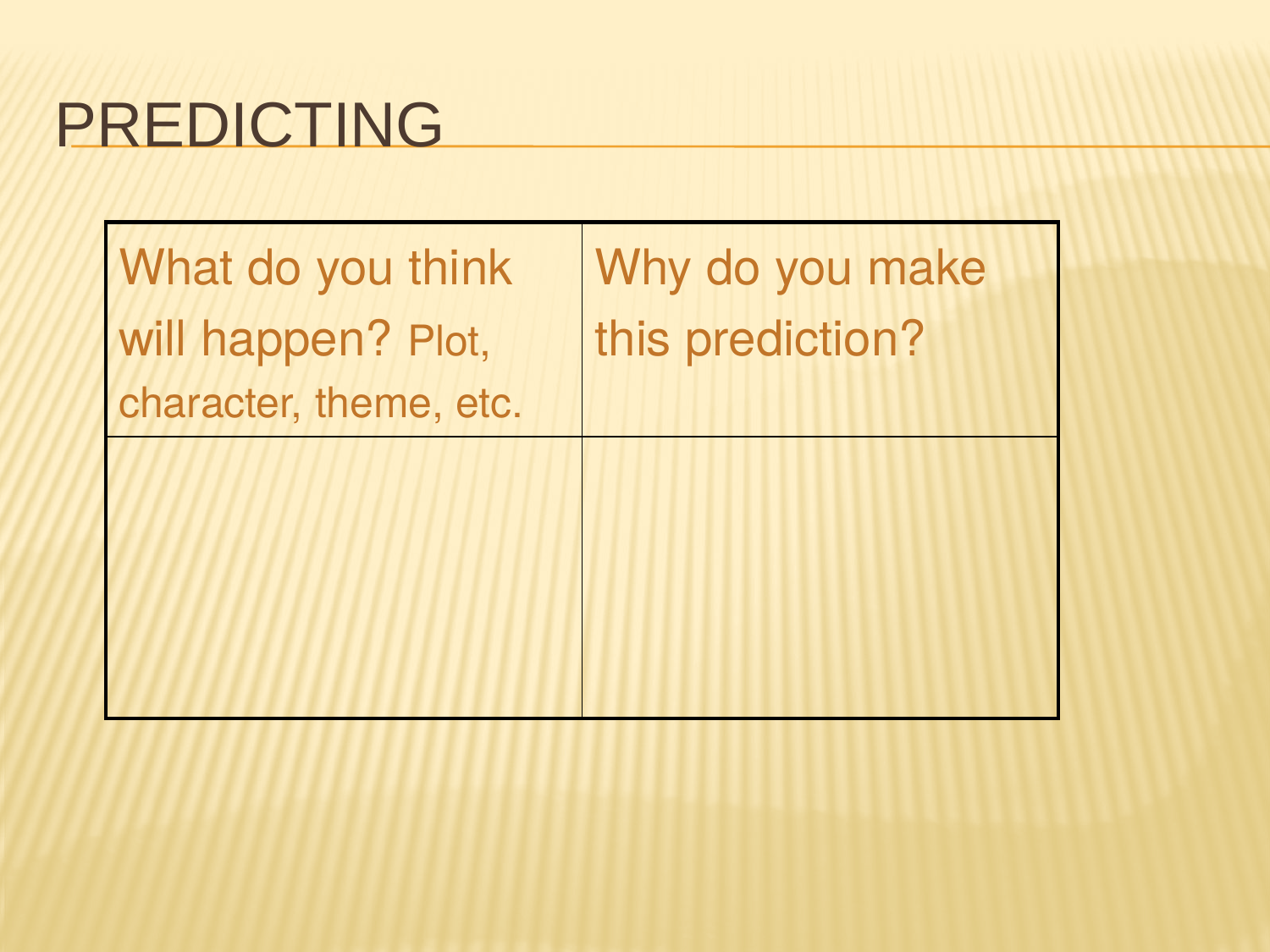

# Predicting
| What do you think will happen? Plot, character, theme, etc. | Why do you make this prediction? |
| --- | --- |
|  |  |